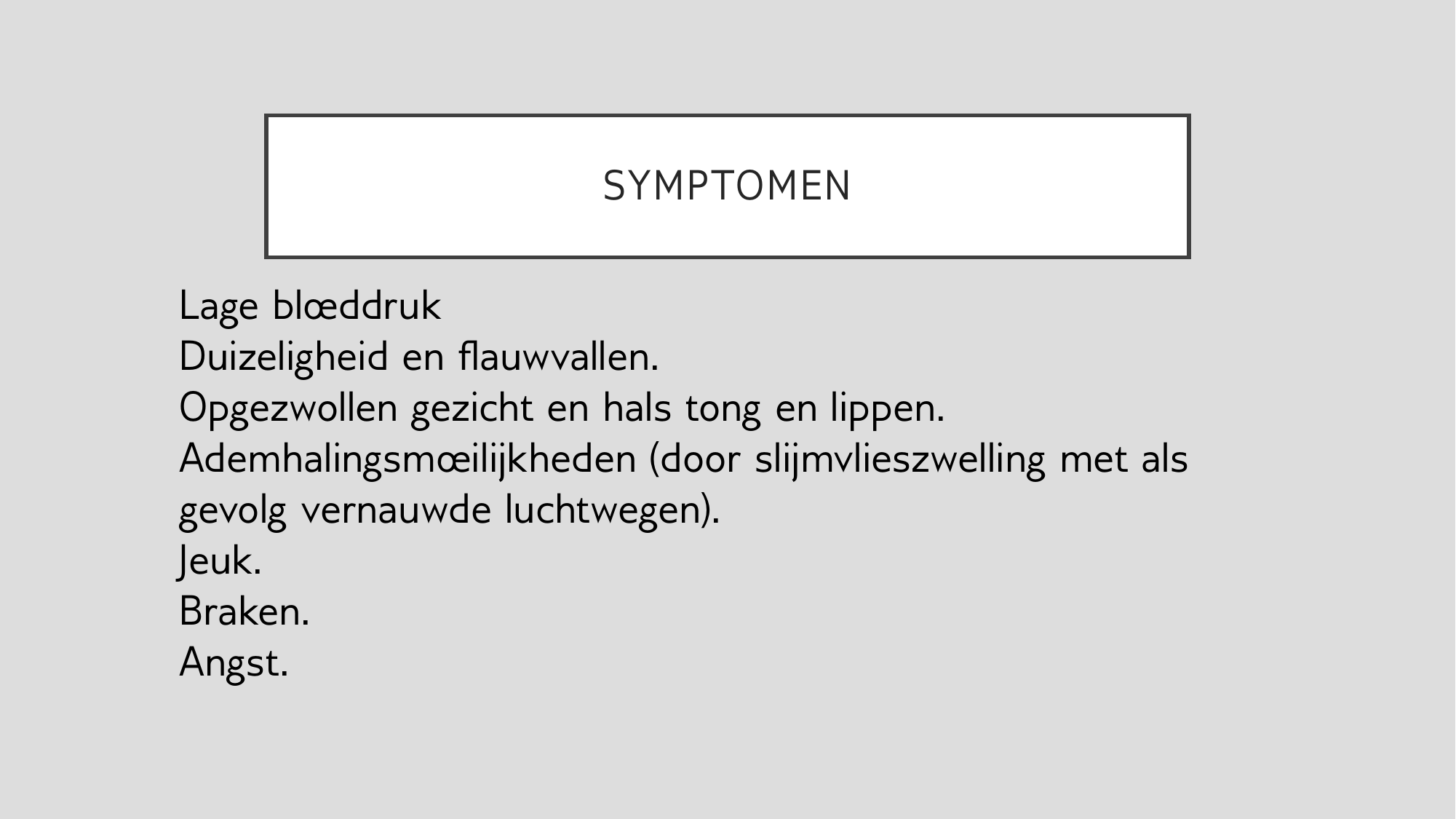

# symptomen
Lage bloeddruk
Duizeligheid en flauwvallen.
Opgezwollen gezicht en hals tong en lippen.
Ademhalingsmoeilijkheden (door slijmvlieszwelling met als gevolg vernauwde luchtwegen).
Jeuk.
Braken.
Angst.